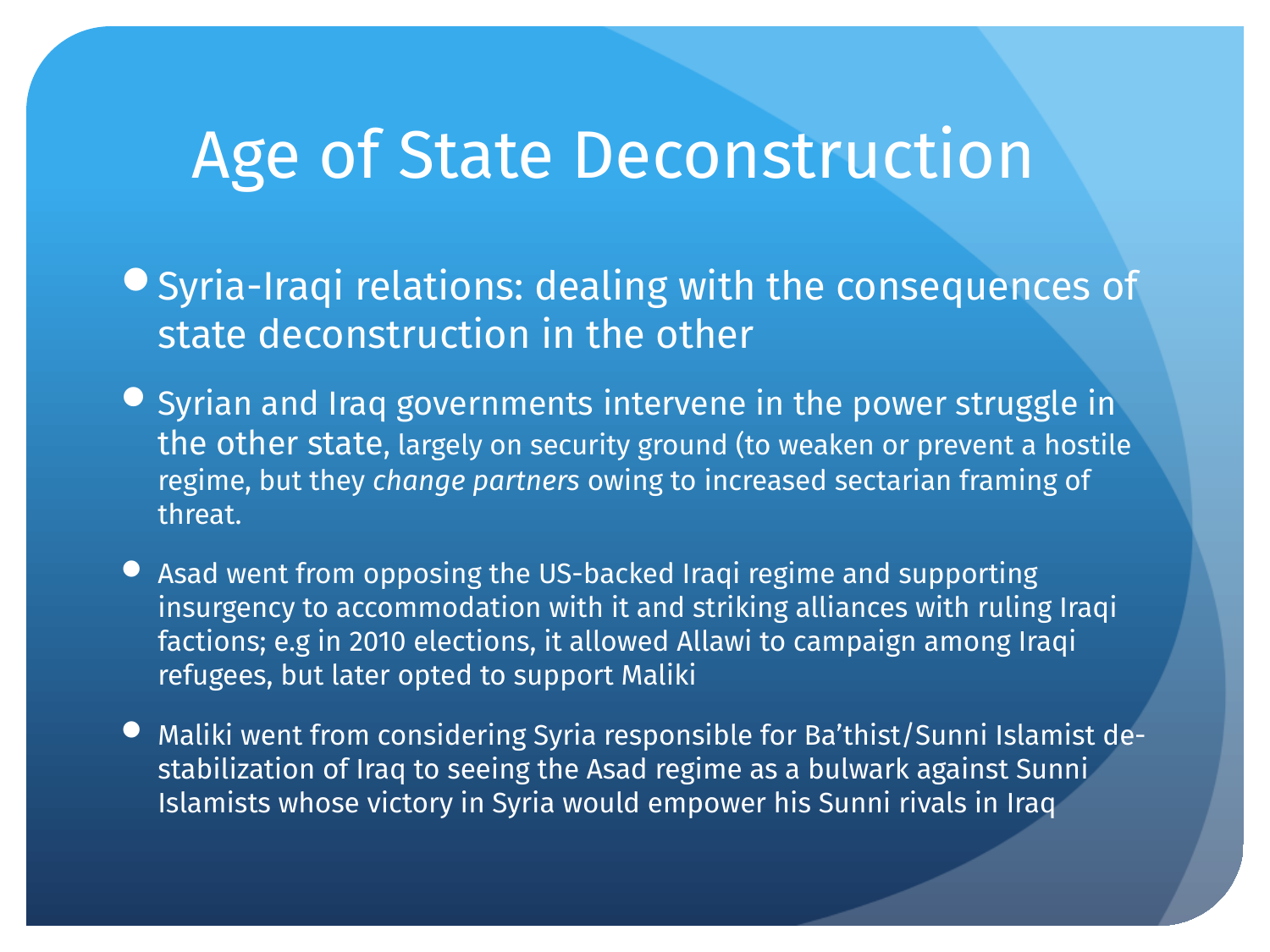

# Age of State Deconstruction
Syria-Iraqi relations: dealing with the consequences of state deconstruction in the other
Syrian and Iraq governments intervene in the power struggle in the other state, largely on security ground (to weaken or prevent a hostile regime, but they change partners owing to increased sectarian framing of threat.
Asad went from opposing the US-backed Iraqi regime and supporting insurgency to accommodation with it and striking alliances with ruling Iraqi factions; e.g in 2010 elections, it allowed Allawi to campaign among Iraqi refugees, but later opted to support Maliki
Maliki went from considering Syria responsible for Ba’thist/Sunni Islamist de-stabilization of Iraq to seeing the Asad regime as a bulwark against Sunni Islamists whose victory in Syria would empower his Sunni rivals in Iraq